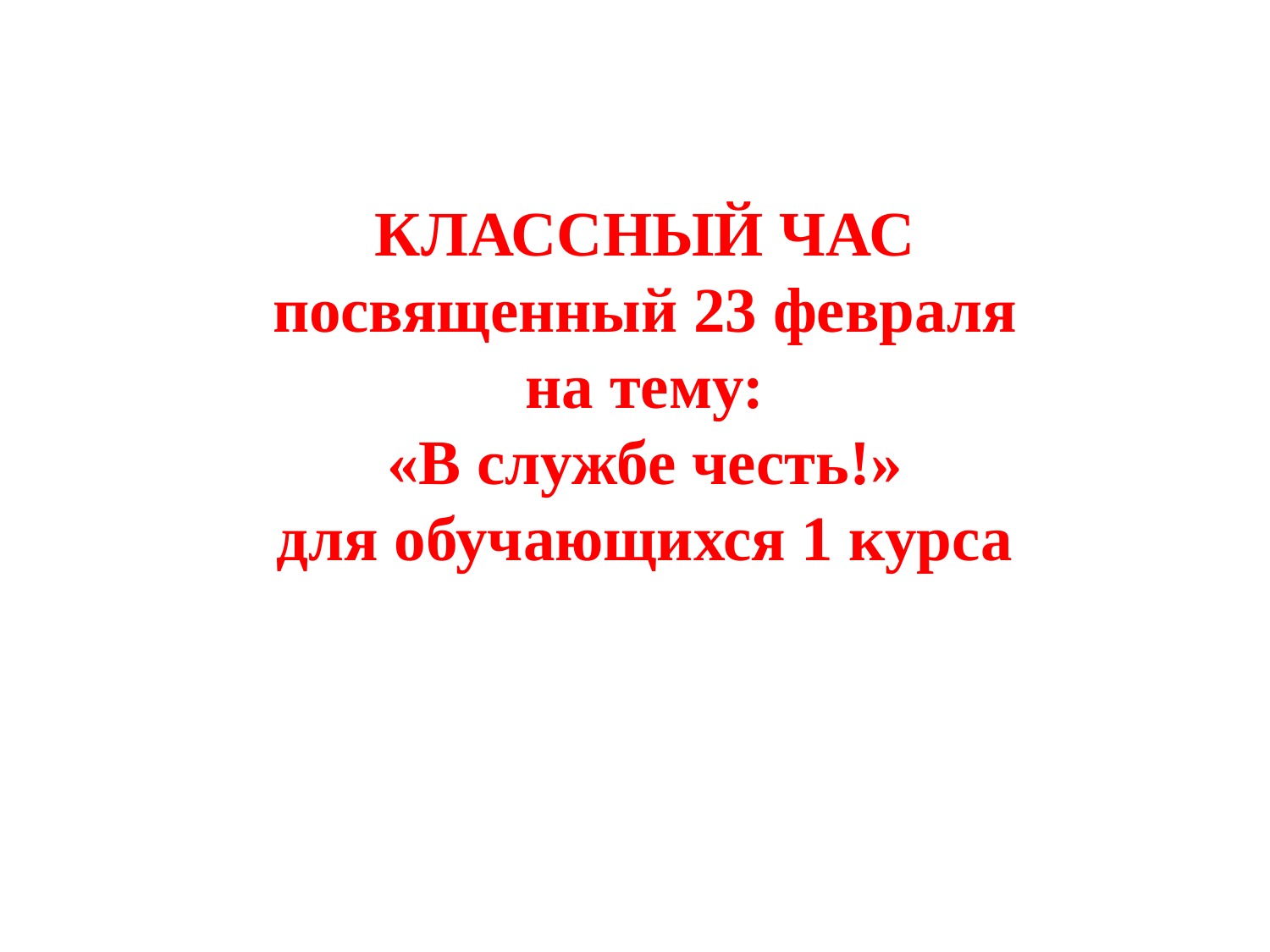

классный час
 посвященный 23 февраля
на тему:
«В службе честь!»
для обучающихся 1 курса